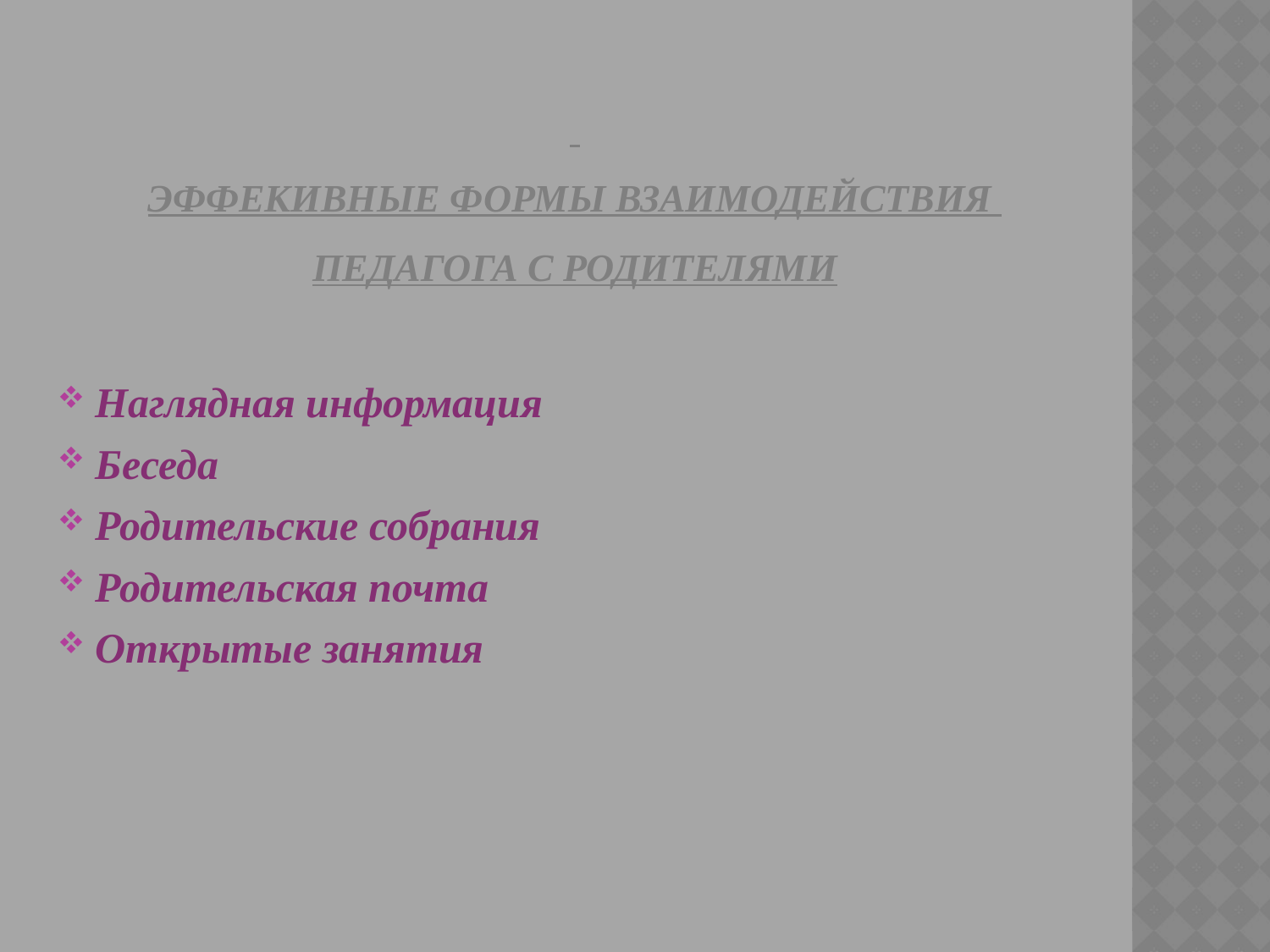

# эффекивные формы взаимодействия педагога с родителями

Наглядная информация
Беседа
Родительские собрания
Родительская почта
Открытые занятия